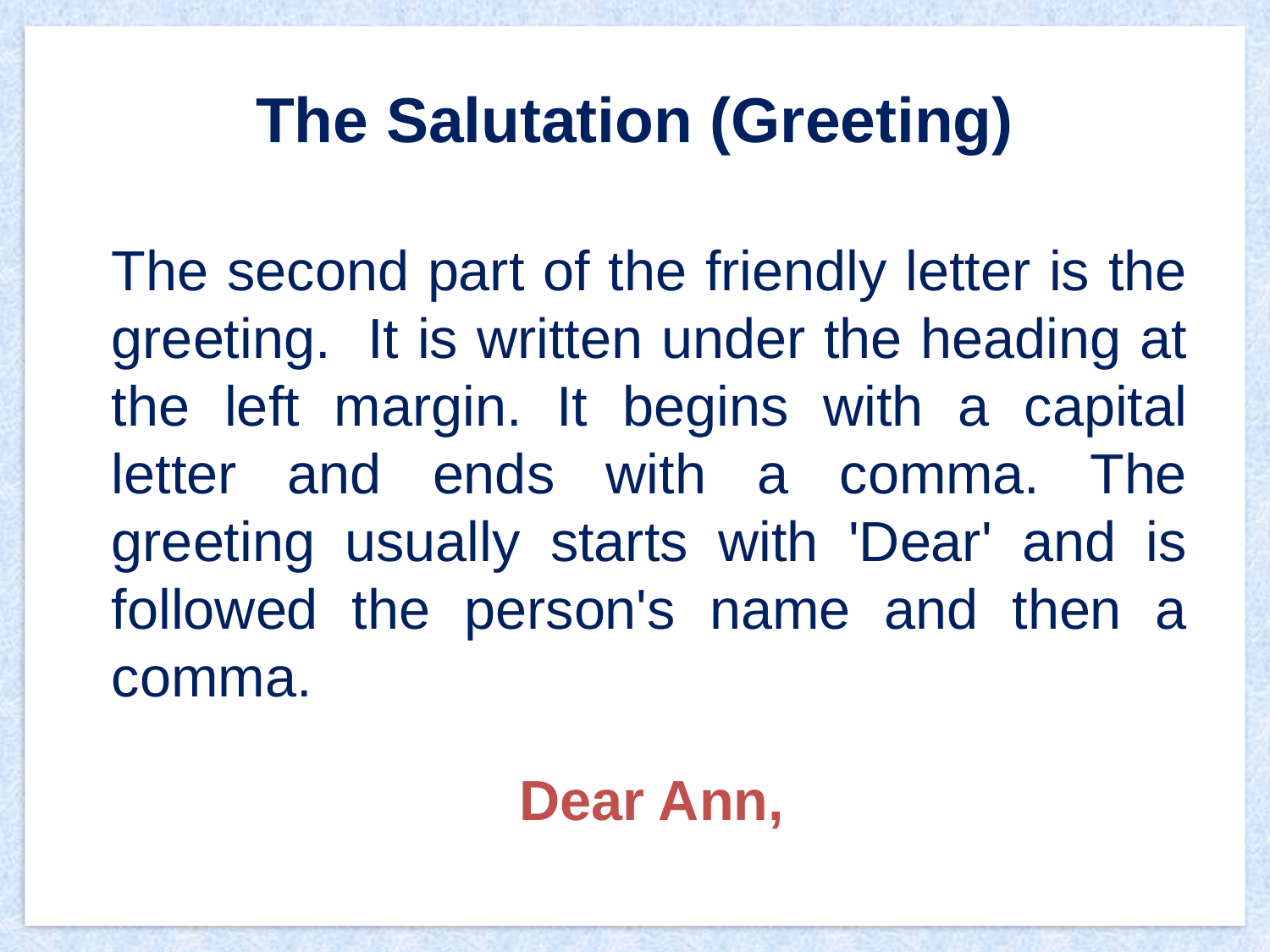

# The Salutation (Greeting)
The second part of the friendly letter is the greeting.  It is written under the heading at the left margin. It begins with a capital letter and ends with a comma. The greeting usually starts with 'Dear' and is followed the person's name and then a comma.
Dear Ann,